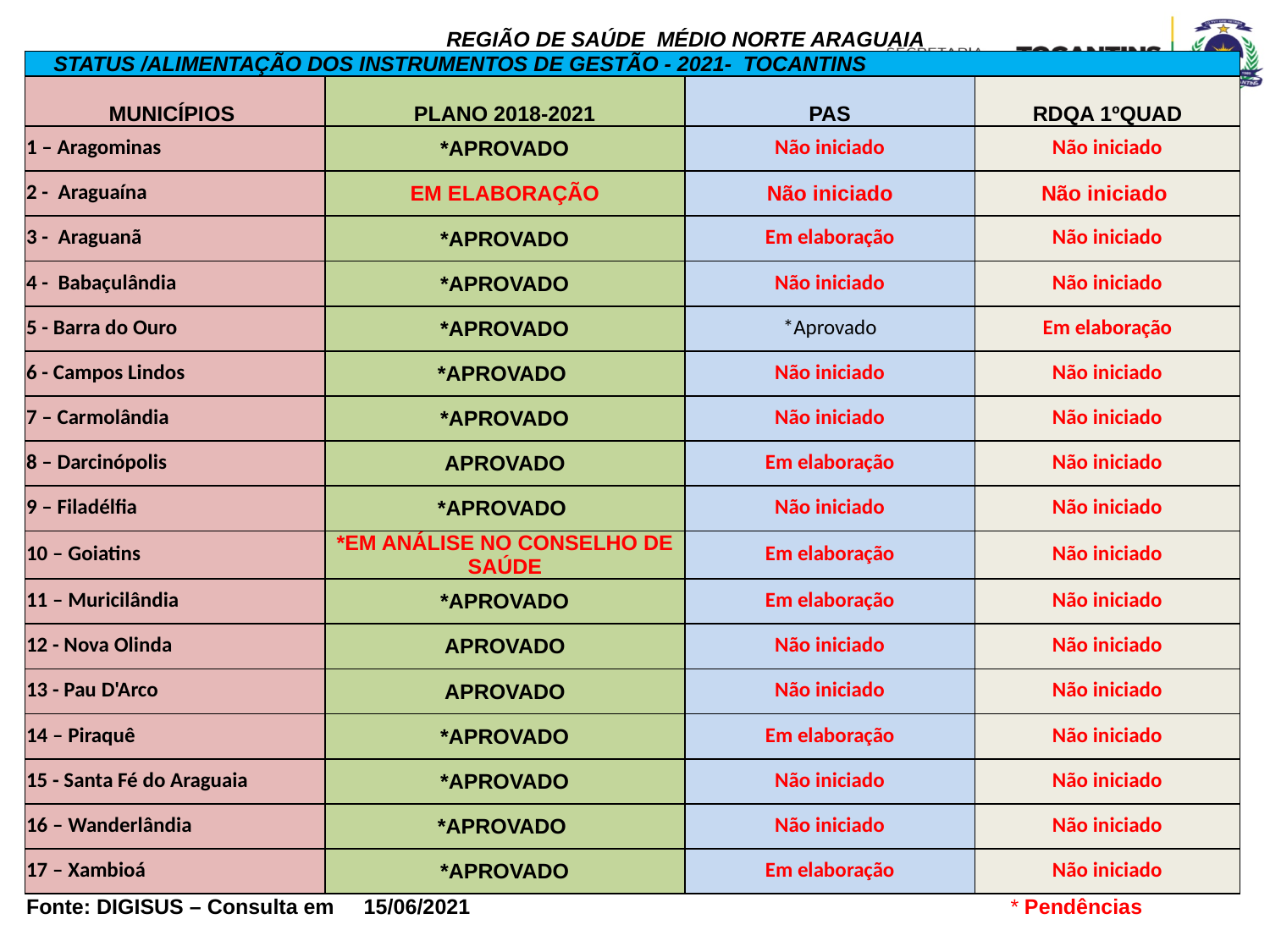

| REGIÃO DE SAÚDE MÉDIO NORTE ARAGUAIA |  |  |  |
| --- | --- | --- | --- |
| STATUS /ALIMENTAÇÃO DOS INSTRUMENTOS DE GESTÃO - 2021- TOCANTINS |  |  |  |
| MUNICÍPIOS | PLANO 2018-2021 | PAS | RDQA 1ºQUAD |
| 1 – Aragominas | \*APROVADO | Não iniciado | Não iniciado |
| 2 - Araguaína | EM ELABORAÇÃO | Não iniciado | Não iniciado |
| 3 - Araguanã | \*APROVADO | Em elaboração | Não iniciado |
| 4 - Babaçulândia | \*APROVADO | Não iniciado | Não iniciado |
| 5 - Barra do Ouro | \*APROVADO | \*Aprovado | Em elaboração |
| 6 - Campos Lindos | \*APROVADO | Não iniciado | Não iniciado |
| 7 – Carmolândia | \*APROVADO | Não iniciado | Não iniciado |
| 8 – Darcinópolis | APROVADO | Em elaboração | Não iniciado |
| 9 – Filadélfia | \*APROVADO | Não iniciado | Não iniciado |
| 10 – Goiatins | \*EM ANÁLISE NO CONSELHO DE SAÚDE | Em elaboração | Não iniciado |
| 11 – Muricilândia | \*APROVADO | Em elaboração | Não iniciado |
| 12 - Nova Olinda | APROVADO | Não iniciado | Não iniciado |
| 13 - Pau D'Arco | APROVADO | Não iniciado | Não iniciado |
| 14 – Piraquê | \*APROVADO | Em elaboração | Não iniciado |
| 15 - Santa Fé do Araguaia | \*APROVADO | Não iniciado | Não iniciado |
| 16 – Wanderlândia | \*APROVADO | Não iniciado | Não iniciado |
| 17 – Xambioá | \*APROVADO | Em elaboração | Não iniciado |
| Fonte: DIGISUS – Consulta em 15/06/2021 \* Pendências |  |  |  |